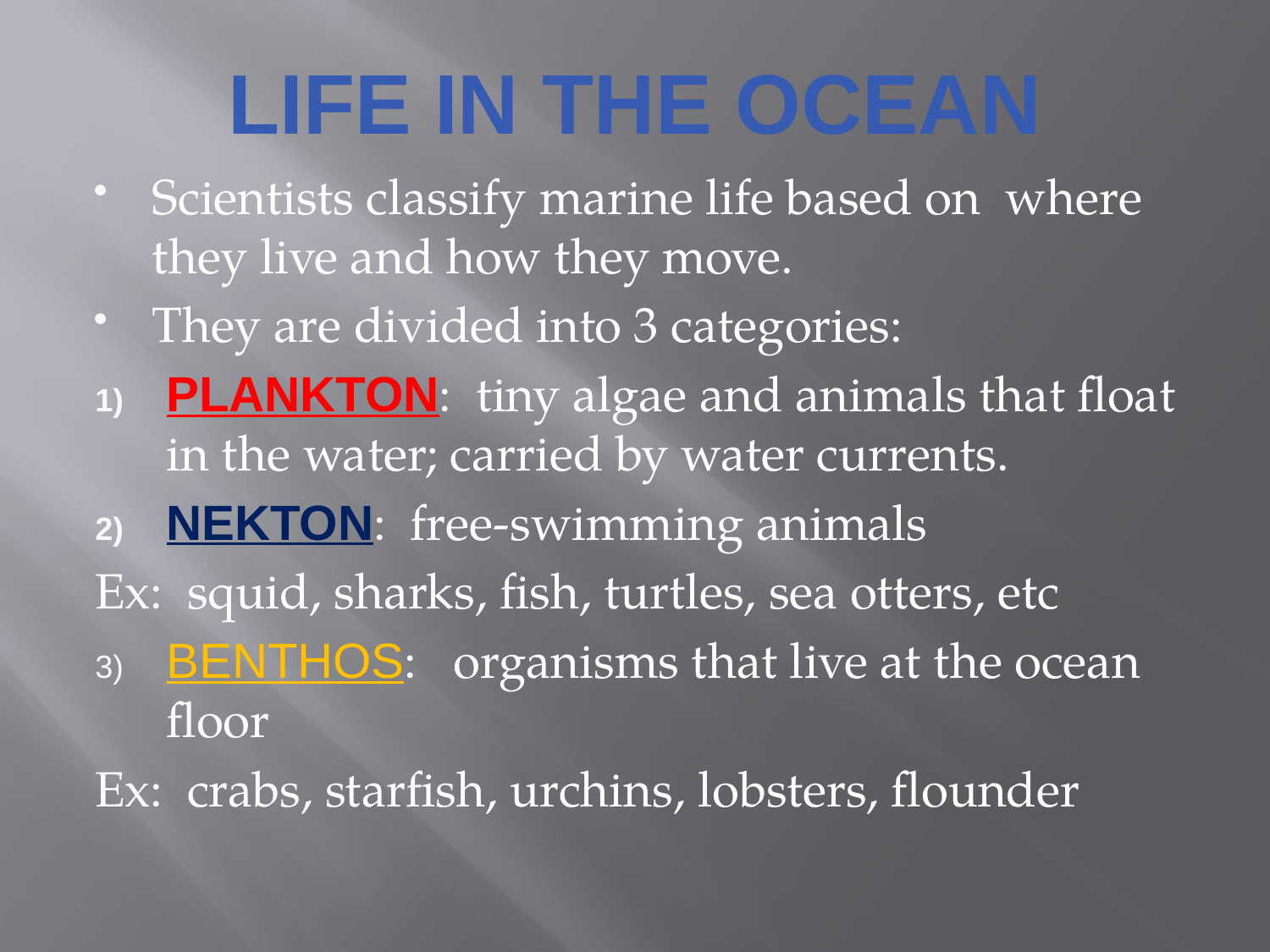

# LIFE IN THE OCEAN
Scientists classify marine life based on  where they live and how they move.
They are divided into 3 categories:
PLANKTON:  tiny algae and animals that float in the water; carried by water currents.
NEKTON:  free-swimming animals
Ex:  squid, sharks, fish, turtles, sea otters, etc
BENTHOS:   organisms that live at the ocean floor
Ex:  crabs, starfish, urchins, lobsters, flounder